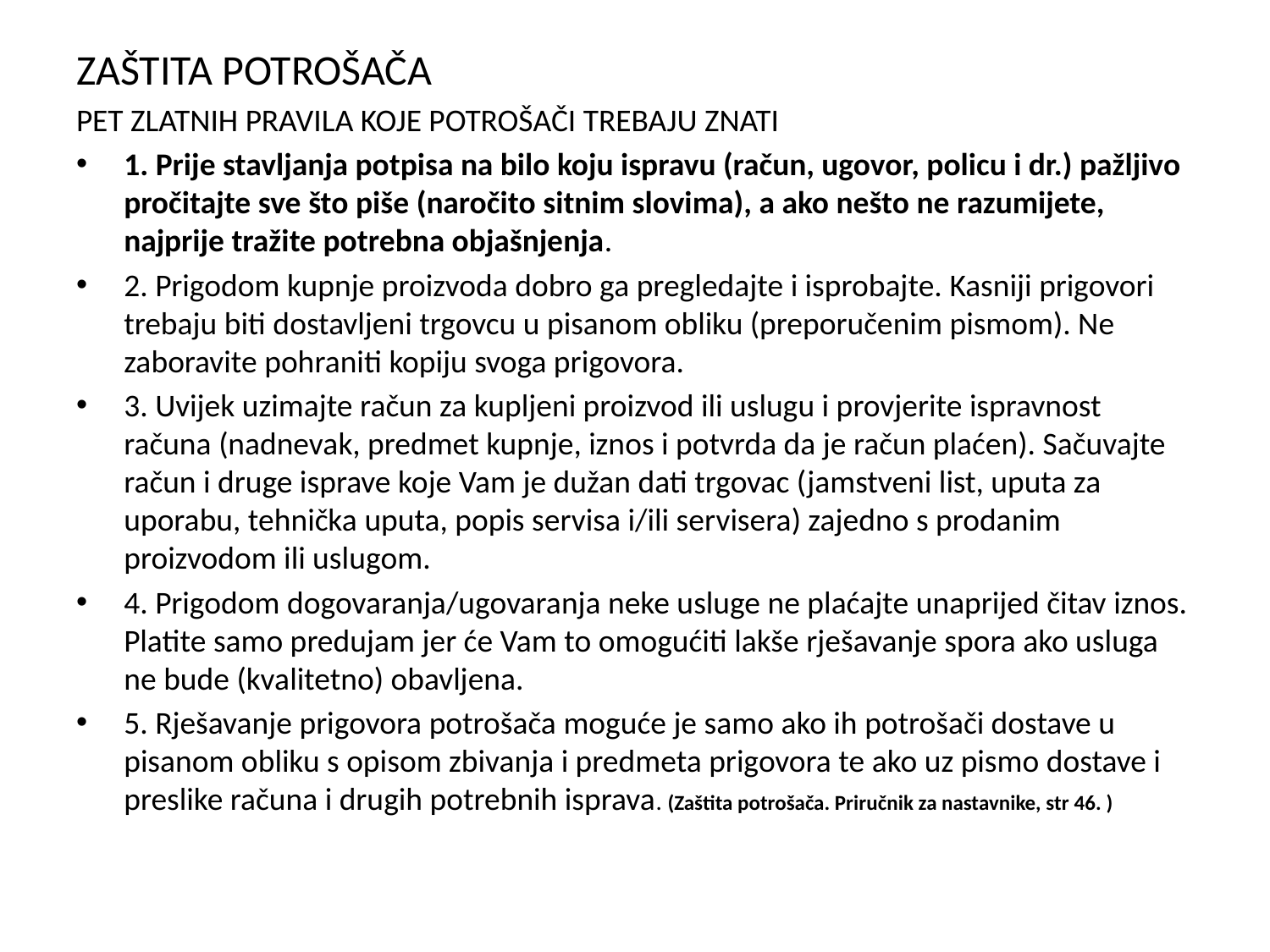

ZAŠTITA POTROŠAČA
PET ZLATNIH PRAVILA KOJE POTROŠAČI TREBAJU ZNATI
1. Prije stavljanja potpisa na bilo koju ispravu (račun, ugovor, policu i dr.) pažljivo pročitajte sve što piše (naročito sitnim slovima), a ako nešto ne razumijete, najprije tražite potrebna objašnjenja.
2. Prigodom kupnje proizvoda dobro ga pregledajte i isprobajte. Kasniji prigovori trebaju biti dostavljeni trgovcu u pisanom obliku (preporučenim pismom). Ne zaboravite pohraniti kopiju svoga prigovora.
3. Uvijek uzimajte račun za kupljeni proizvod ili uslugu i provjerite ispravnost računa (nadnevak, predmet kupnje, iznos i potvrda da je račun plaćen). Sačuvajte račun i druge isprave koje Vam je dužan dati trgovac (jamstveni list, uputa za uporabu, tehnička uputa, popis servisa i/ili servisera) zajedno s prodanim proizvodom ili uslugom.
4. Prigodom dogovaranja/ugovaranja neke usluge ne plaćajte unaprijed čitav iznos. Platite samo predujam jer će Vam to omogućiti lakše rješavanje spora ako usluga ne bude (kvalitetno) obavljena.
5. Rješavanje prigovora potrošača moguće je samo ako ih potrošači dostave u pisanom obliku s opisom zbivanja i predmeta prigovora te ako uz pismo dostave i preslike računa i drugih potrebnih isprava. (Zaštita potrošača. Priručnik za nastavnike, str 46. )